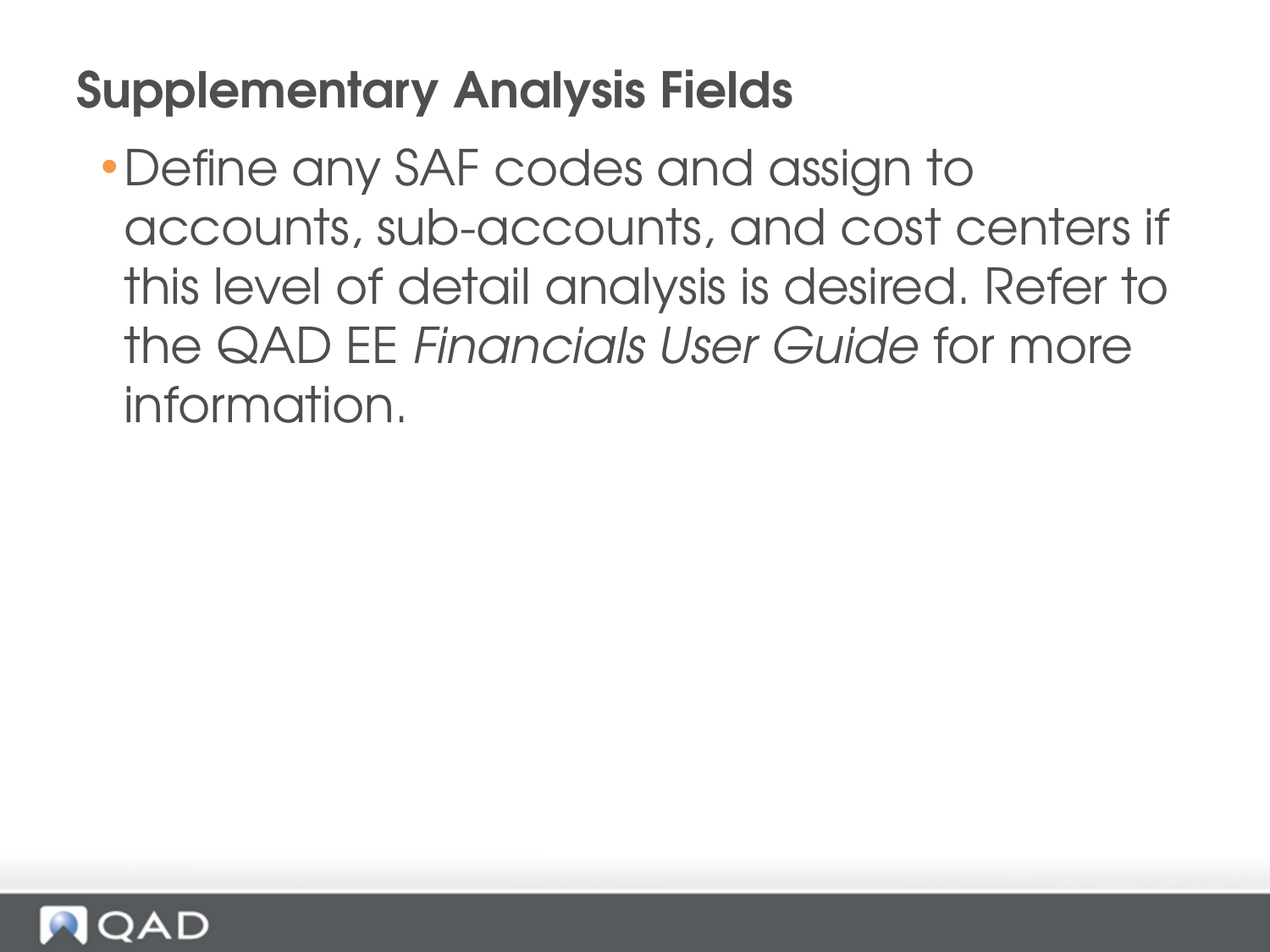

# Supplementary Analysis Fields
Define any SAF codes and assign to accounts, sub-accounts, and cost centers if this level of detail analysis is desired. Refer to the QAD EE Financials User Guide for more information.